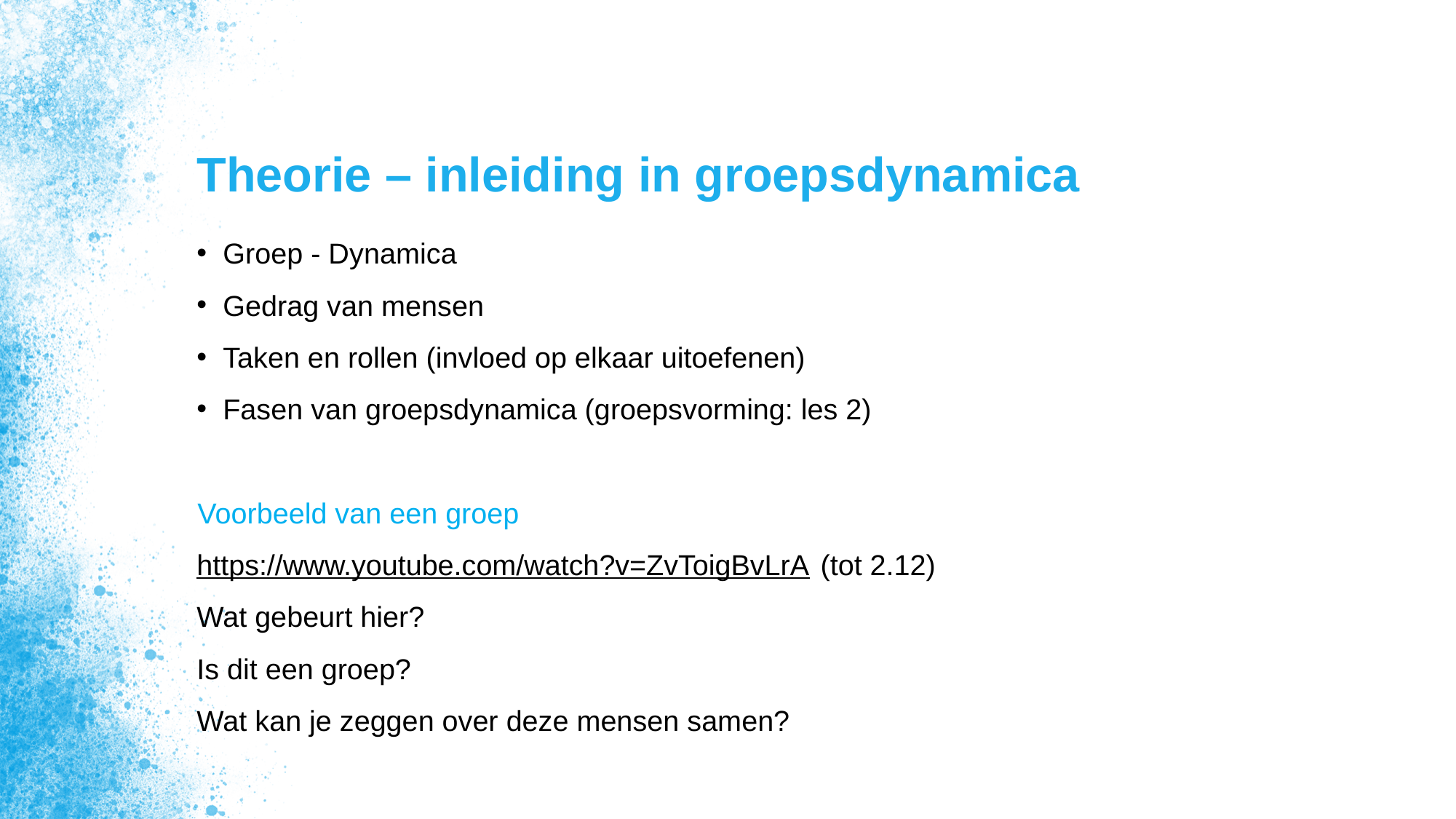

# Theorie – inleiding in groepsdynamica
Groep - Dynamica
Gedrag van mensen
Taken en rollen (invloed op elkaar uitoefenen)
Fasen van groepsdynamica (groepsvorming: les 2)

Voorbeeld van een groep
https://www.youtube.com/watch?v=ZvToigBvLrA (tot 2.12)
Wat gebeurt hier?
Is dit een groep?
Wat kan je zeggen over deze mensen samen?